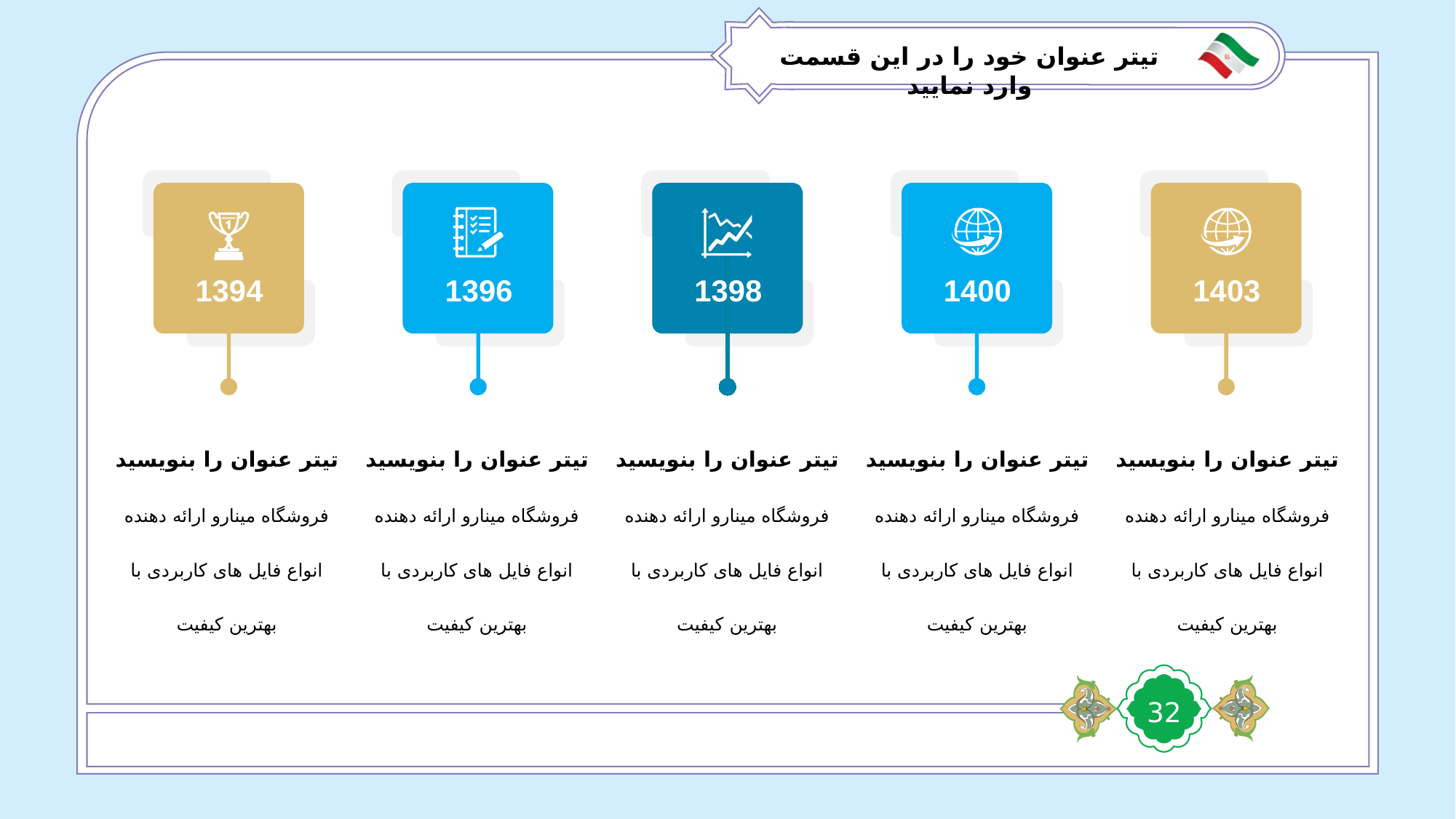

تیتر عنوان خود را در این قسمت وارد نمایید

1394

1396

1398

1400

1403

تیتر عنوان را بنویسید
فروشگاه مینارو ارائه دهنده انواع فایل های کاربردی با بهترین کیفیت
تیتر عنوان را بنویسید
فروشگاه مینارو ارائه دهنده انواع فایل های کاربردی با بهترین کیفیت
تیتر عنوان را بنویسید
فروشگاه مینارو ارائه دهنده انواع فایل های کاربردی با بهترین کیفیت
تیتر عنوان را بنویسید
فروشگاه مینارو ارائه دهنده انواع فایل های کاربردی با بهترین کیفیت
تیتر عنوان را بنویسید
فروشگاه مینارو ارائه دهنده انواع فایل های کاربردی با بهترین کیفیت
32